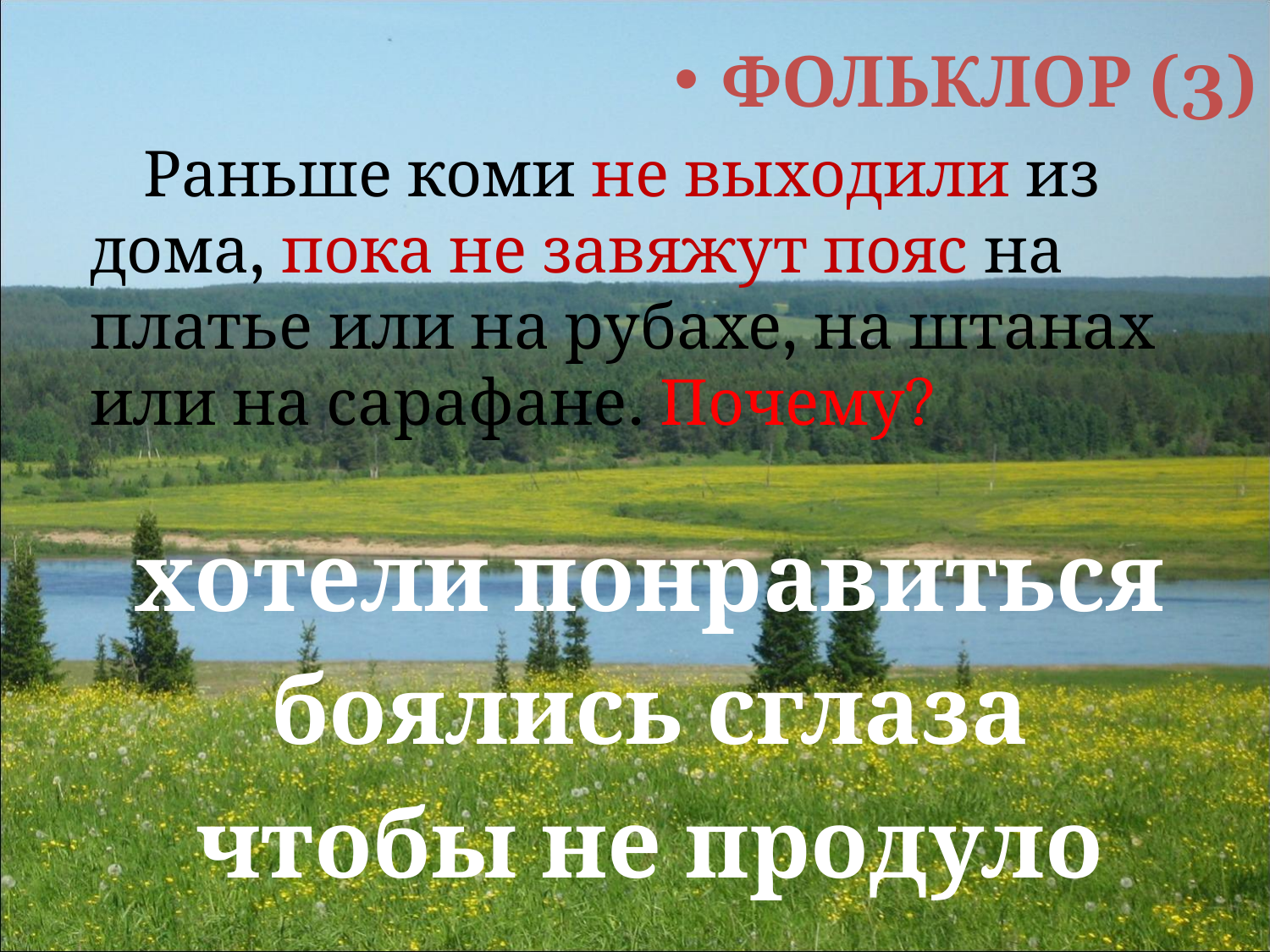

ФОЛЬКЛОР (3)
       Раньше коми не выходили из дома, пока не завяжут пояс на платье или на рубахе, на штанах или на сарафане. Почему?

хотели понравиться
боялись сглаза
чтобы не продуло